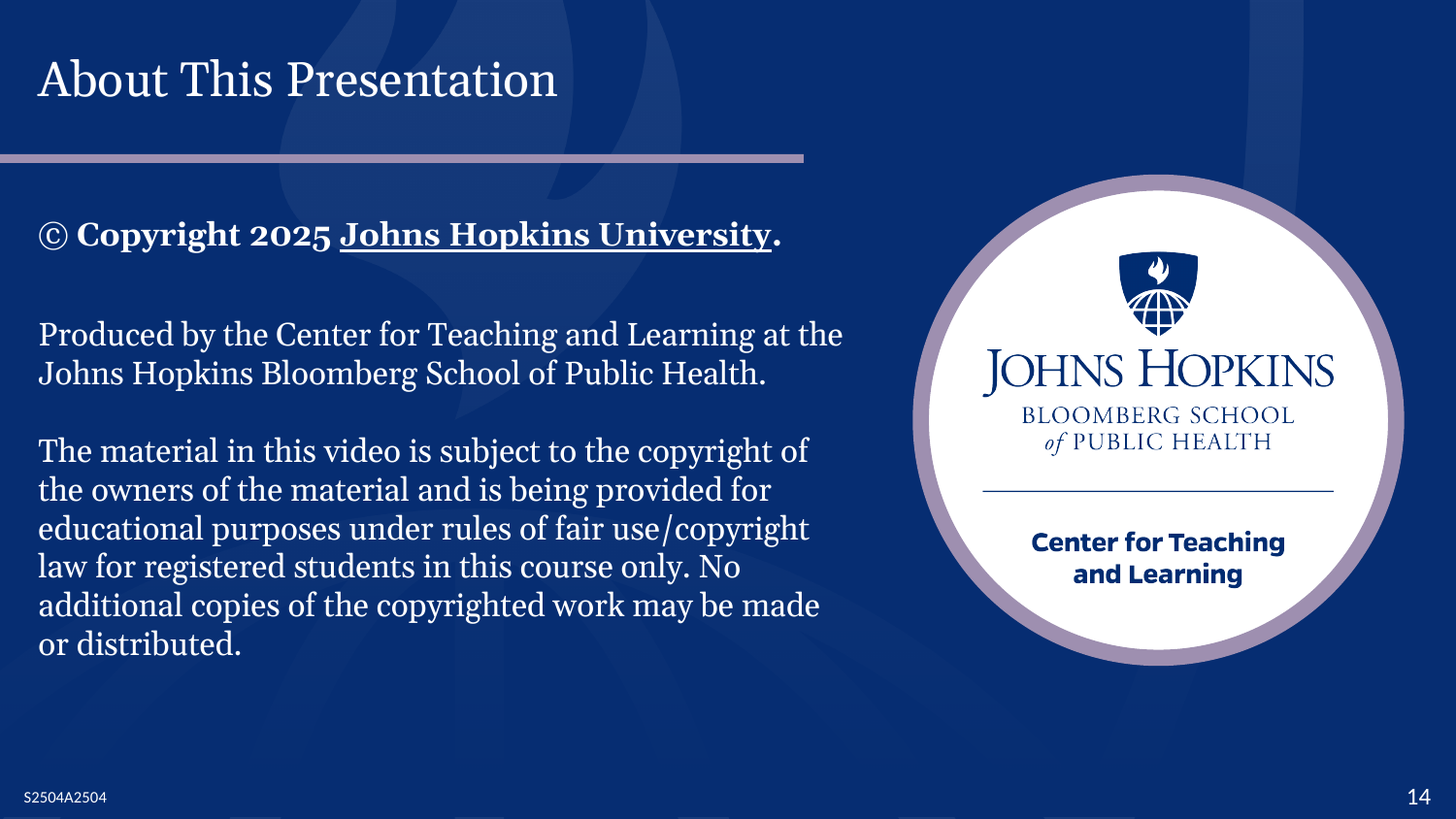

# About This Presentation
© Copyright 2025 Johns Hopkins University.
Produced by the Center for Teaching and Learning at the Johns Hopkins Bloomberg School of Public Health.

The material in this video is subject to the copyright of the owners of the material and is being provided for educational purposes under rules of fair use/copyright law for registered students in this course only. No additional copies of the copyrighted work may be made or distributed.
S2504A2504
14